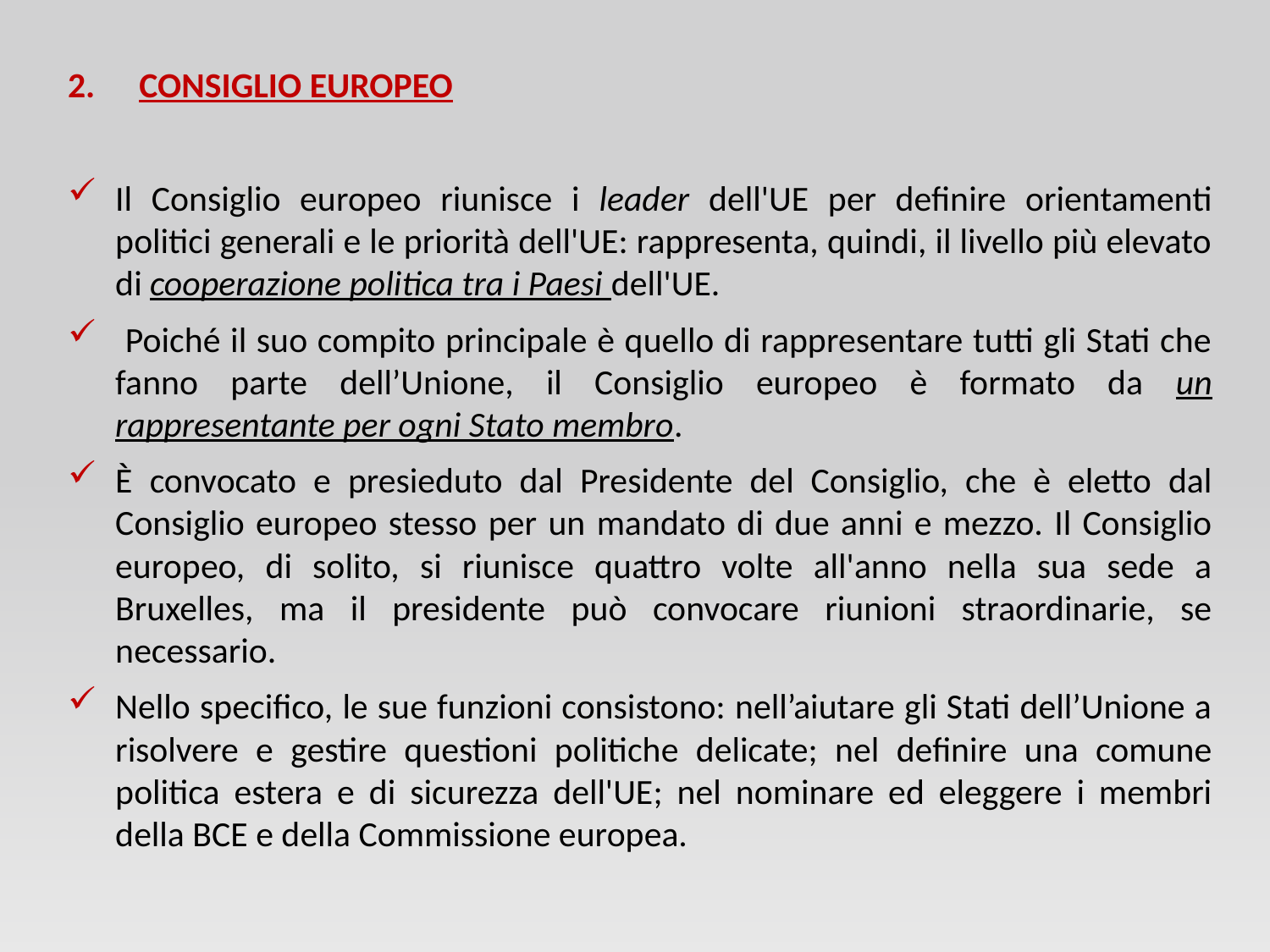

CONSIGLIO EUROPEO

Il Consiglio europeo riunisce i leader dell'UE per definire orientamenti politici generali e le priorità dell'UE: rappresenta, quindi, il livello più elevato di cooperazione politica tra i Paesi dell'UE.
 Poiché il suo compito principale è quello di rappresentare tutti gli Stati che fanno parte dell’Unione, il Consiglio europeo è formato da un rappresentante per ogni Stato membro.
È convocato e presieduto dal Presidente del Consiglio, che è eletto dal Consiglio europeo stesso per un mandato di due anni e mezzo. Il Consiglio europeo, di solito, si riunisce quattro volte all'anno nella sua sede a Bruxelles, ma il presidente può convocare riunioni straordinarie, se necessario.
Nello specifico, le sue funzioni consistono: nell’aiutare gli Stati dell’Unione a risolvere e gestire questioni politiche delicate; nel definire una comune politica estera e di sicurezza dell'UE; nel nominare ed eleggere i membri della BCE e della Commissione europea.